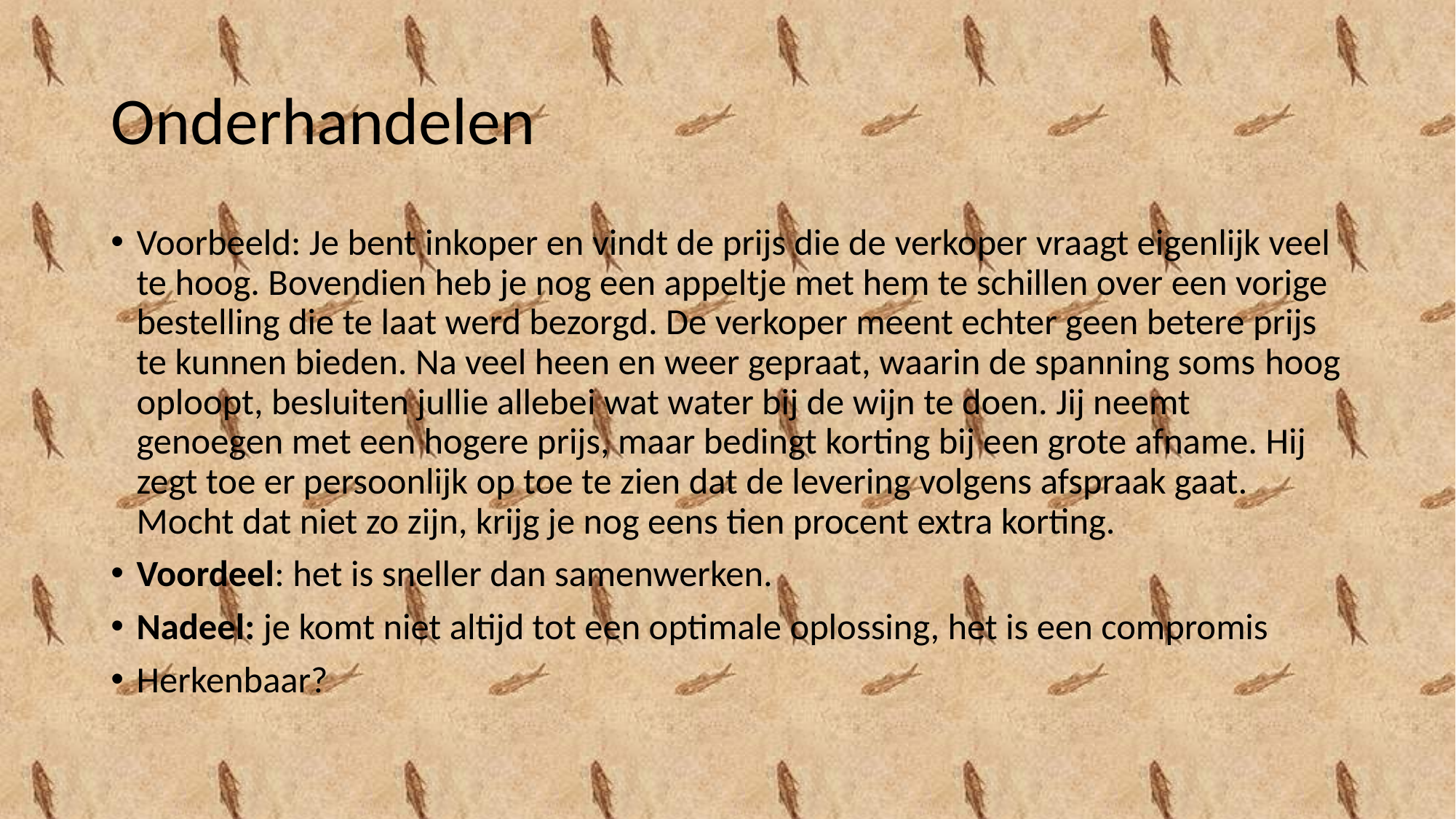

# Onderhandelen
Voorbeeld: Je bent inkoper en vindt de prijs die de verkoper vraagt eigenlijk veel te hoog. Bovendien heb je nog een appeltje met hem te schillen over een vorige bestelling die te laat werd bezorgd. De verkoper meent echter geen betere prijs te kunnen bieden. Na veel heen en weer gepraat, waarin de spanning soms hoog oploopt, besluiten jullie allebei wat water bij de wijn te doen. Jij neemt genoegen met een hogere prijs, maar bedingt korting bij een grote afname. Hij zegt toe er persoonlijk op toe te zien dat de levering volgens afspraak gaat. Mocht dat niet zo zijn, krijg je nog eens tien procent extra korting.
Voordeel: het is sneller dan samenwerken.
Nadeel: je komt niet altijd tot een optimale oplossing, het is een compromis
Herkenbaar?